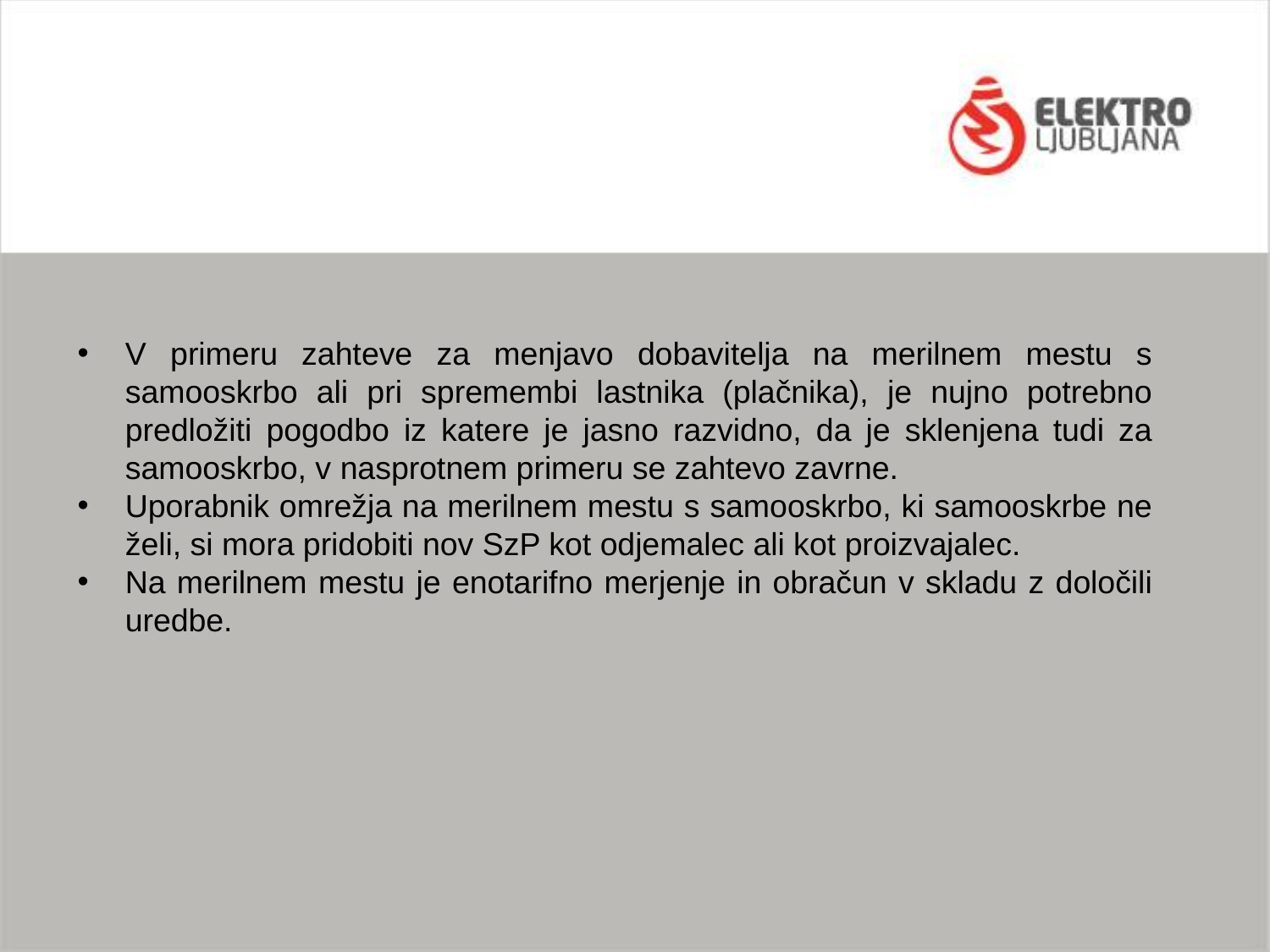

V primeru zahteve za menjavo dobavitelja na merilnem mestu s samooskrbo ali pri spremembi lastnika (plačnika), je nujno potrebno predložiti pogodbo iz katere je jasno razvidno, da je sklenjena tudi za samooskrbo, v nasprotnem primeru se zahtevo zavrne.
Uporabnik omrežja na merilnem mestu s samooskrbo, ki samooskrbe ne želi, si mora pridobiti nov SzP kot odjemalec ali kot proizvajalec.
Na merilnem mestu je enotarifno merjenje in obračun v skladu z določili uredbe.